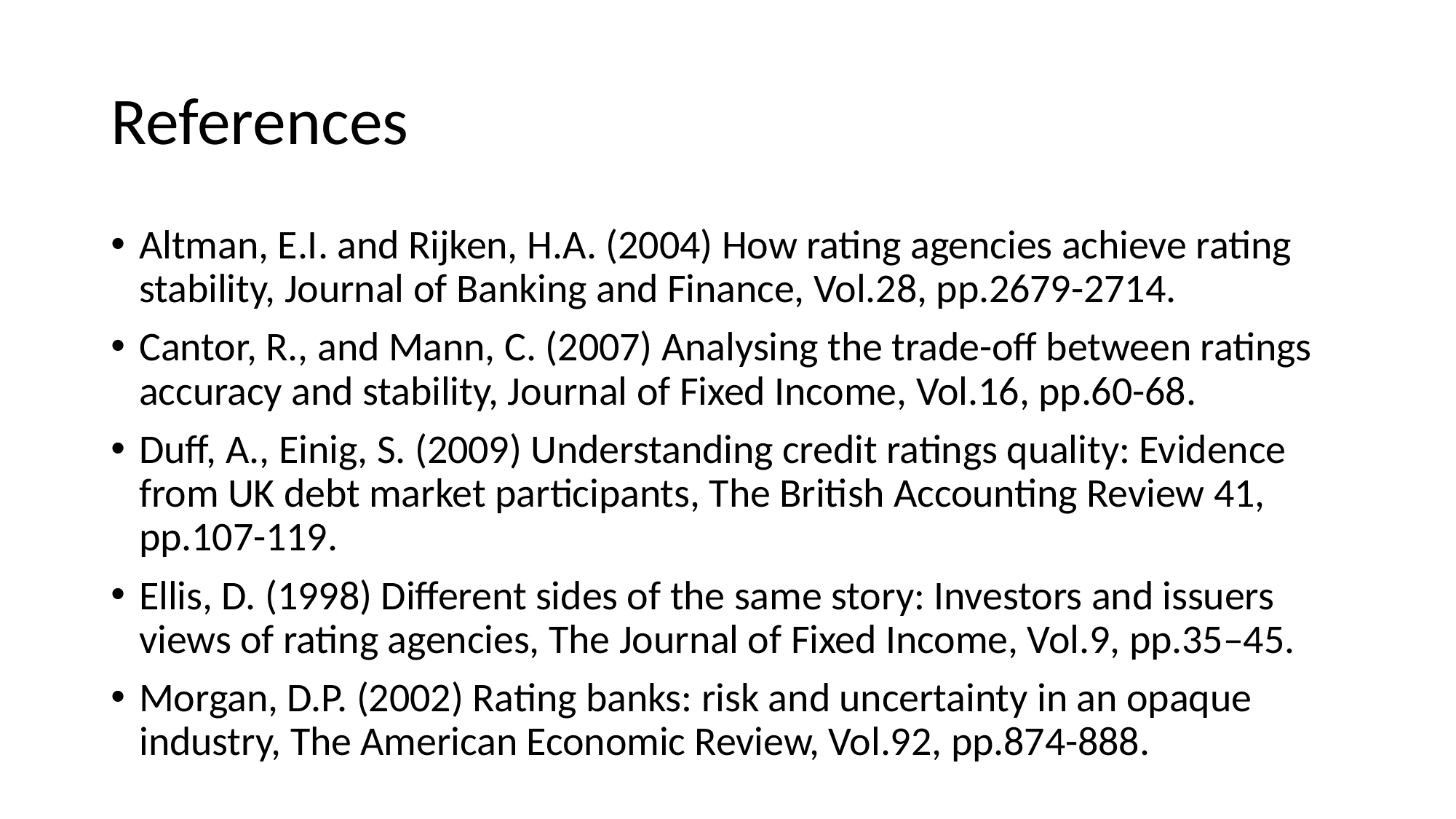

# References
Altman, E.I. and Rijken, H.A. (2004) How rating agencies achieve rating stability, Journal of Banking and Finance, Vol.28, pp.2679-2714.
Cantor, R., and Mann, C. (2007) Analysing the trade-off between ratings accuracy and stability, Journal of Fixed Income, Vol.16, pp.60-68.
Duff, A., Einig, S. (2009) Understanding credit ratings quality: Evidence from UK debt market participants, The British Accounting Review 41, pp.107-119.
Ellis, D. (1998) Different sides of the same story: Investors and issuers views of rating agencies, The Journal of Fixed Income, Vol.9, pp.35–45.
Morgan, D.P. (2002) Rating banks: risk and uncertainty in an opaque industry, The American Economic Review, Vol.92, pp.874-888.